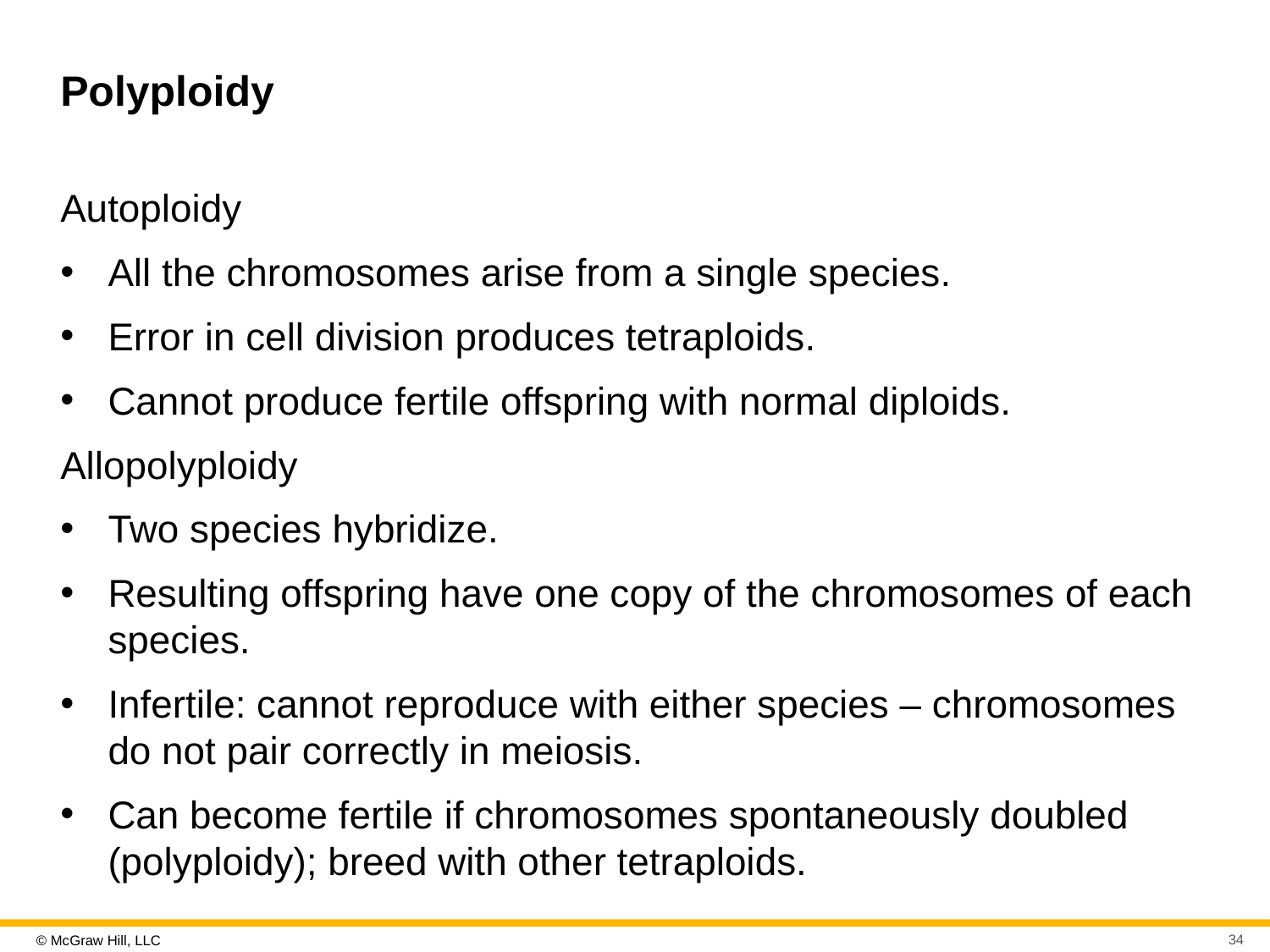

# Polyploidy
Autoploidy
All the chromosomes arise from a single species.
Error in cell division produces tetraploids.
Cannot produce fertile offspring with normal diploids.
Allopolyploidy
Two species hybridize.
Resulting offspring have one copy of the chromosomes of each species.
Infertile: cannot reproduce with either species – chromosomes do not pair correctly in meiosis.
Can become fertile if chromosomes spontaneously doubled (polyploidy); breed with other tetraploids.
34